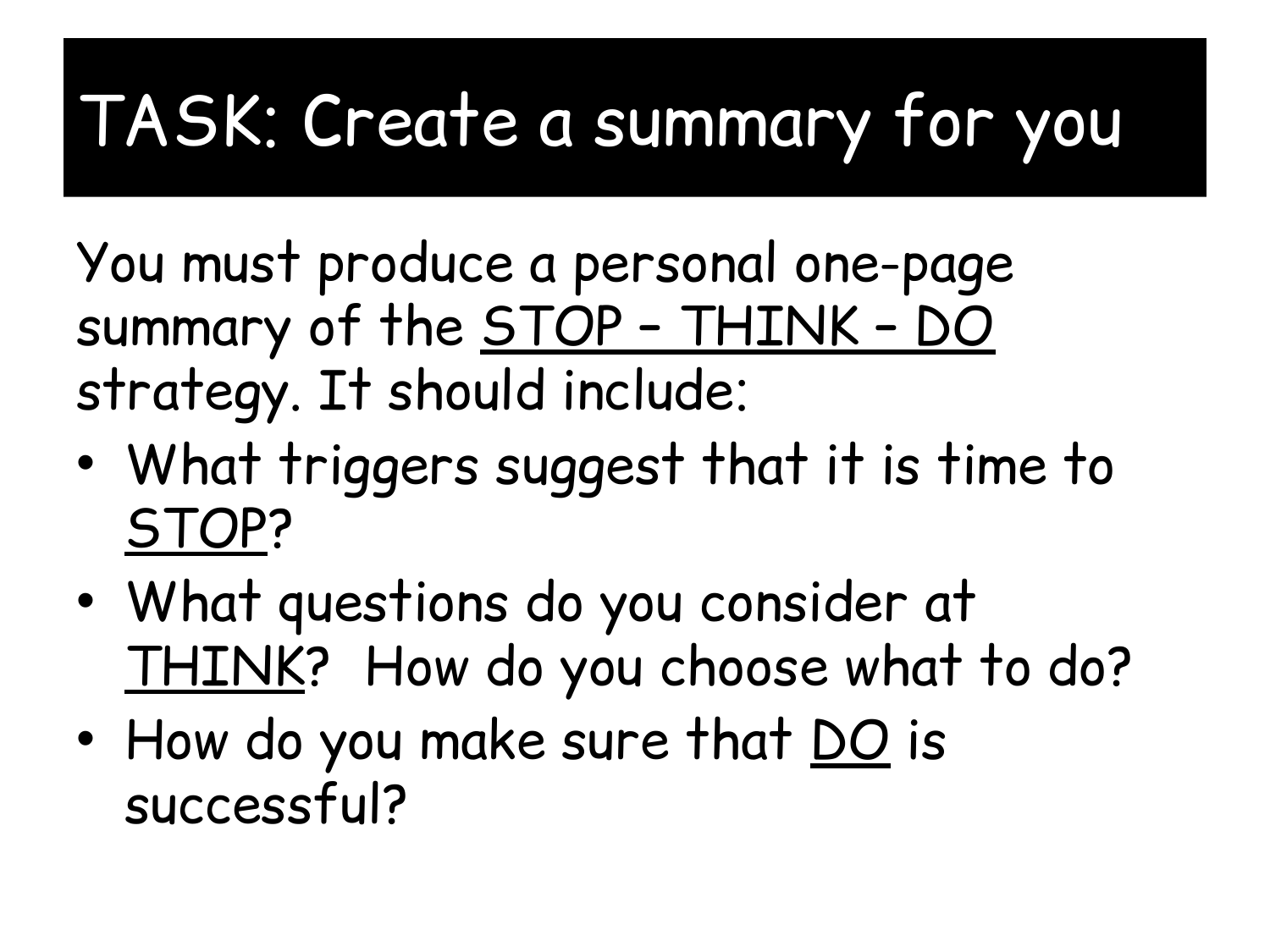

# TASK: Create a summary for you
You must produce a personal one-page summary of the STOP – THINK – DO strategy. It should include:
What triggers suggest that it is time to STOP?
What questions do you consider at THINK?  How do you choose what to do?
How do you make sure that DO is successful?